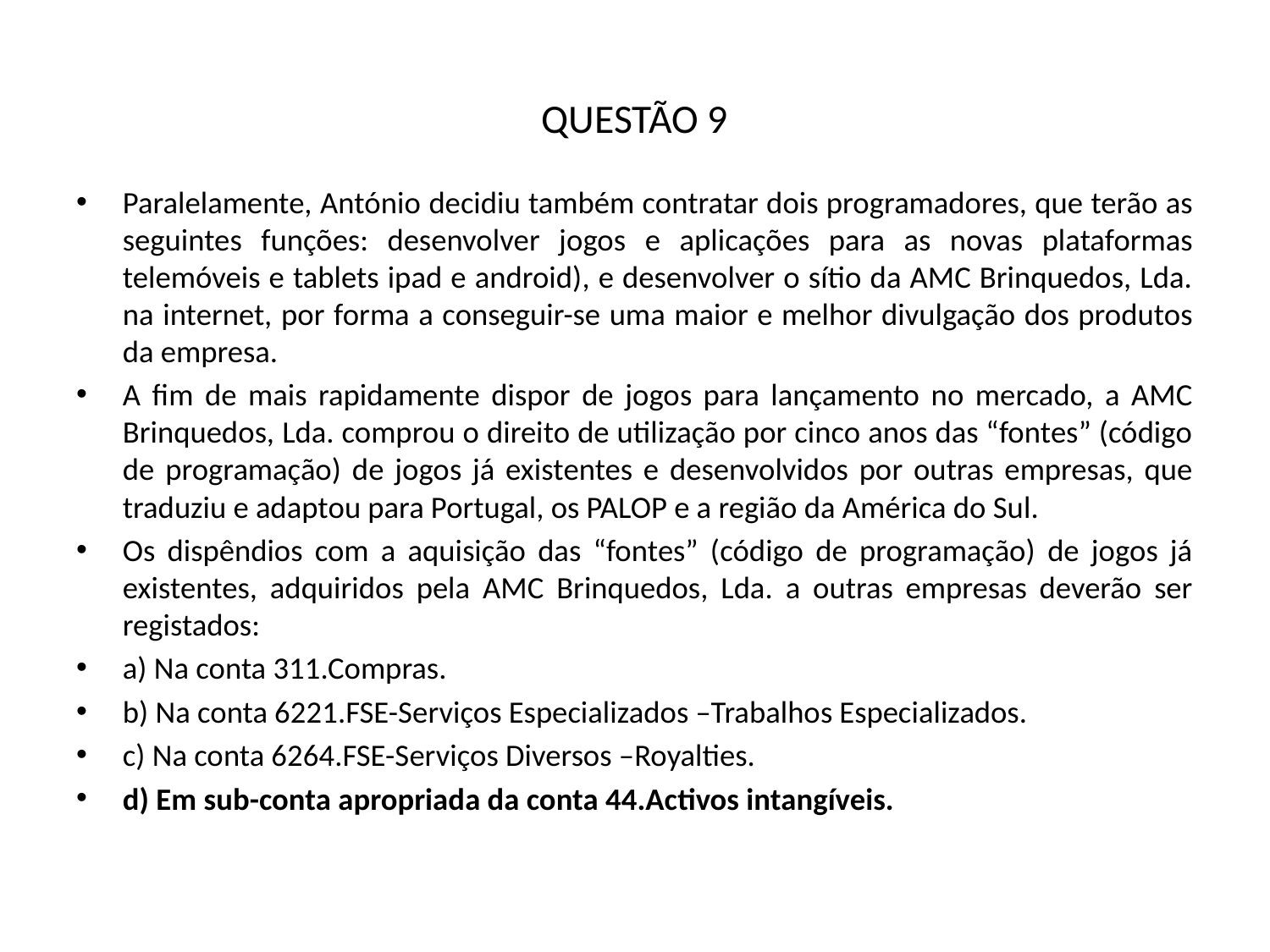

# QUESTÃO 9
Paralelamente, António decidiu também contratar dois programadores, que terão as seguintes funções: desenvolver jogos e aplicações para as novas plataformas telemóveis e tablets ipad e android), e desenvolver o sítio da AMC Brinquedos, Lda. na internet, por forma a conseguir-se uma maior e melhor divulgação dos produtos da empresa.
A fim de mais rapidamente dispor de jogos para lançamento no mercado, a AMC Brinquedos, Lda. comprou o direito de utilização por cinco anos das “fontes” (código de programação) de jogos já existentes e desenvolvidos por outras empresas, que traduziu e adaptou para Portugal, os PALOP e a região da América do Sul.
Os dispêndios com a aquisição das “fontes” (código de programação) de jogos já existentes, adquiridos pela AMC Brinquedos, Lda. a outras empresas deverão ser registados:
a) Na conta 311.Compras.
b) Na conta 6221.FSE-Serviços Especializados –Trabalhos Especializados.
c) Na conta 6264.FSE-Serviços Diversos –Royalties.
d) Em sub-conta apropriada da conta 44.Activos intangíveis.